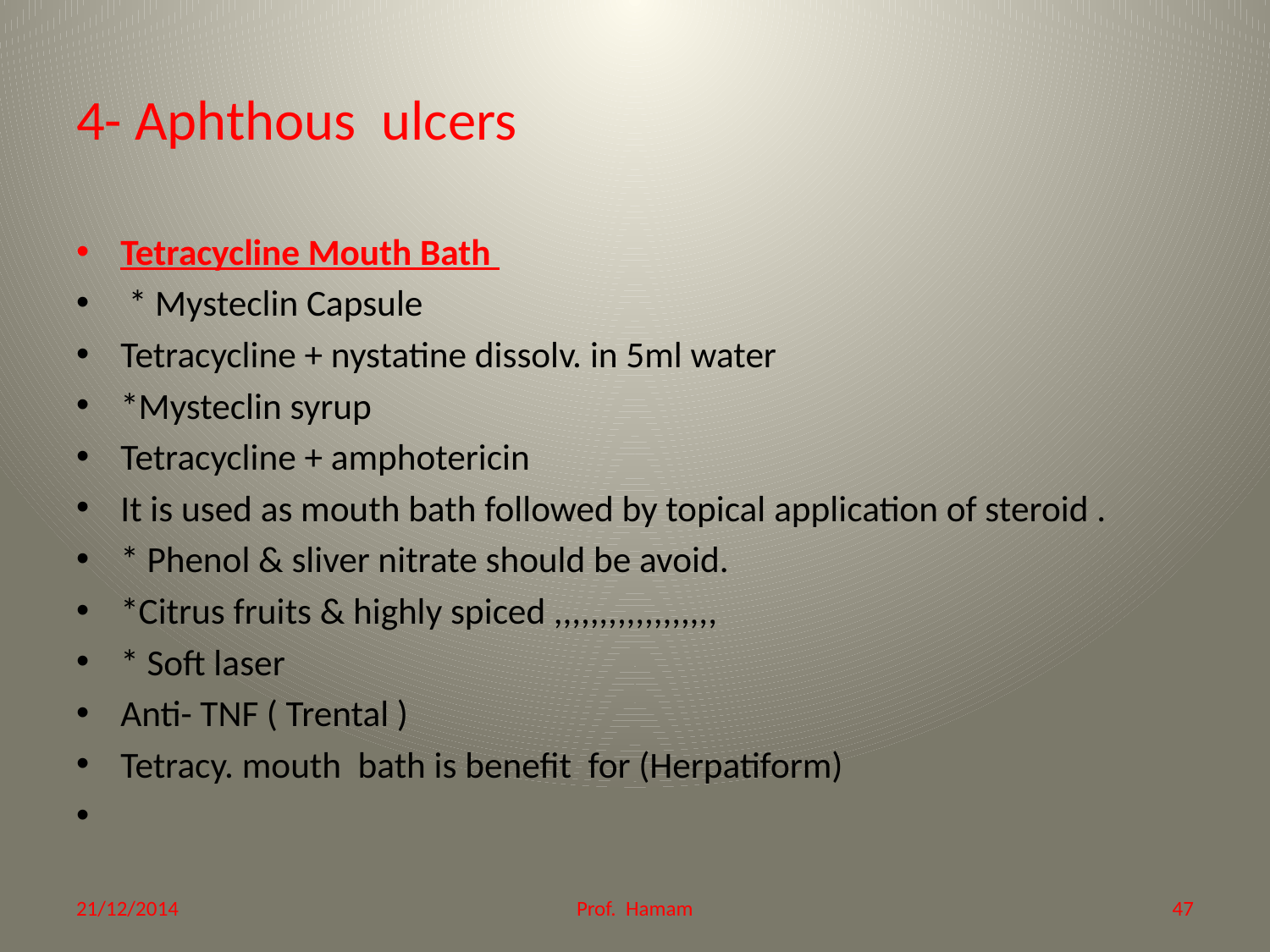

# 4- Aphthous  ulcers
Tetracycline Mouth Bath
 * Mysteclin Capsule
Tetracycline + nystatine dissolv. in 5ml water
*Mysteclin syrup
Tetracycline + amphotericin
It is used as mouth bath followed by topical application of steroid .
* Phenol & sliver nitrate should be avoid.
*Citrus fruits & highly spiced ,,,,,,,,,,,,,,,,,,
* Soft laser
Anti- TNF ( Trental )
Tetracy. mouth  bath is benefit  for (Herpatiform)

21/12/2014
Prof.  Hamam
47